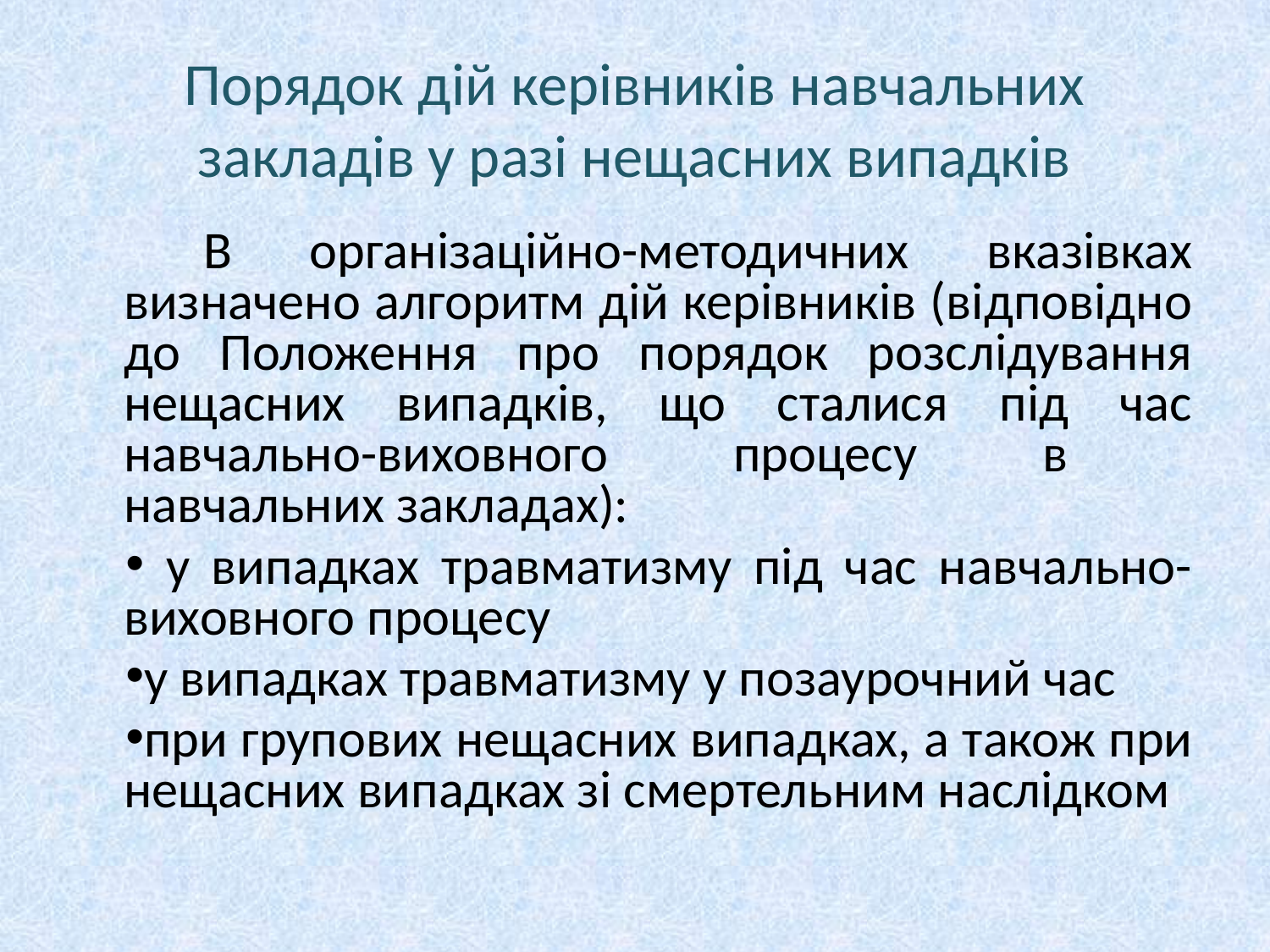

# Порядок дій керівників навчальних закладів у разі нещасних випадків
 В організаційно-методичних вказівках визначено алгоритм дій керівників (відповідно до Положення про порядок розслідування нещасних випадків, що сталися під час навчально-виховного процесу в
навчальних закладах):
 у випадках травматизму під час навчально-виховного процесу
у випадках травматизму у позаурочний час
при групових нещасних випадках, а також при нещасних випадках зі смертельним наслідком